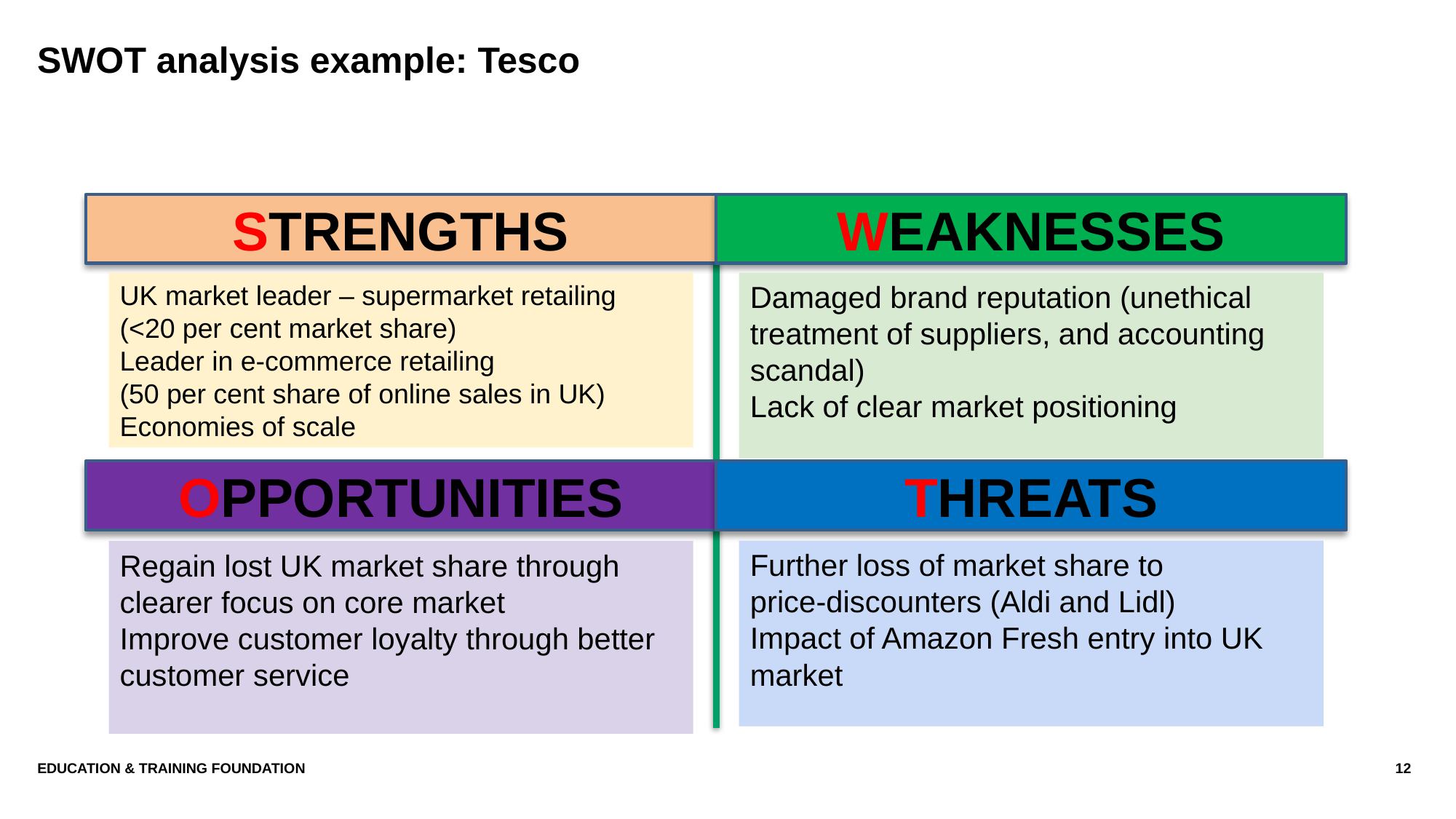

# SWOT analysis example: Tesco
STRENGTHS
WEAKNESSES
UK market leader – supermarket retailing
(<20 per cent market share)
Leader in e-commerce retailing
(50 per cent share of online sales in UK)
Economies of scale
Damaged brand reputation (unethical treatment of suppliers, and accounting scandal)
Lack of clear market positioning
OPPORTUNITIES
THREATS
Regain lost UK market share through clearer focus on core market
Improve customer loyalty through better customer service
Further loss of market share to
price-discounters (Aldi and Lidl)
Impact of Amazon Fresh entry into UK market

Education & Training Foundation
12